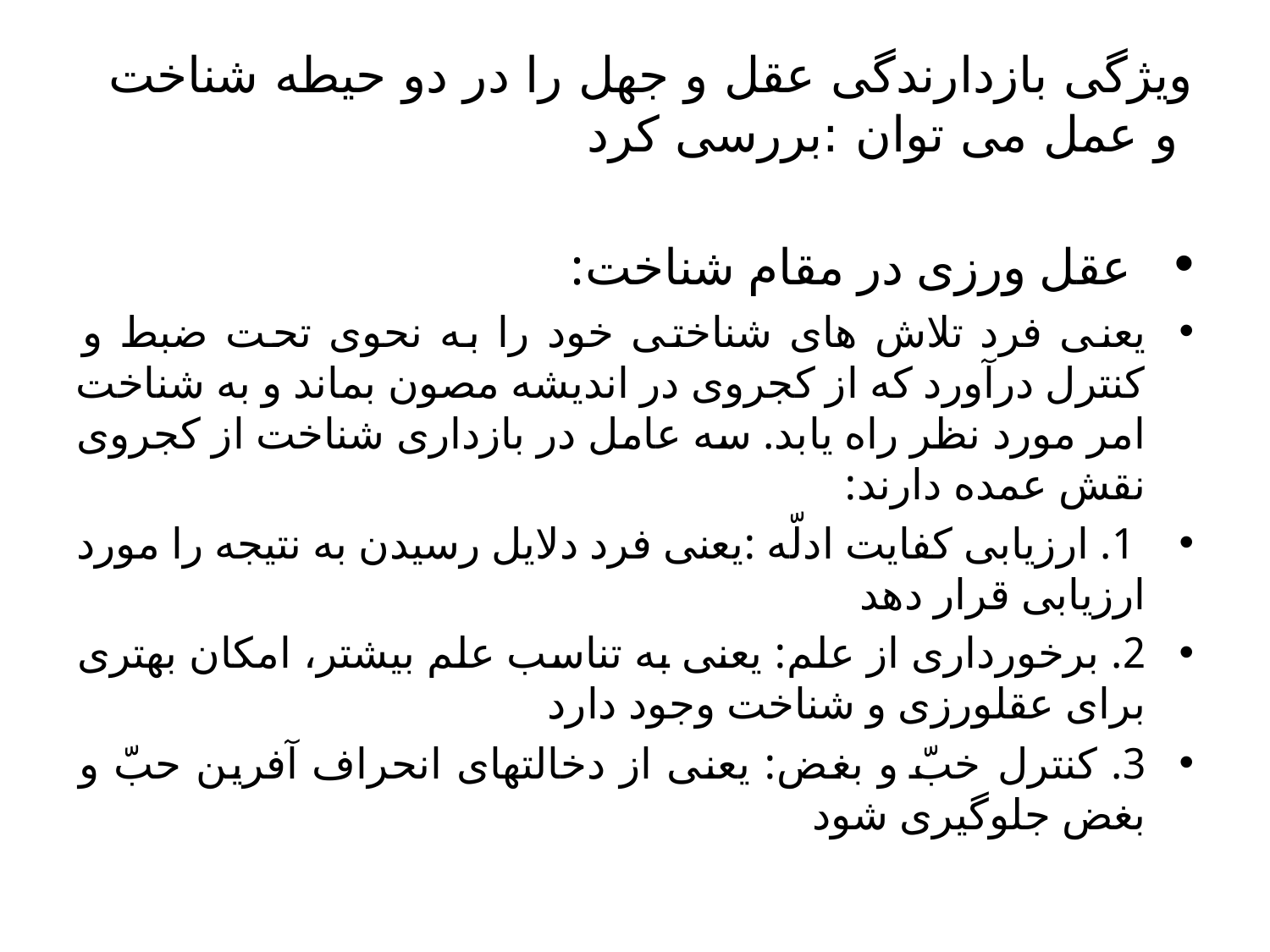

# ویژگی بازدارندگی عقل و جهل را در دو حیطه شناخت و عمل می توان :بررسی کرد
 عقل ورزی در مقام شناخت:
یعنی فرد تلاش های شناختی خود را به نحوی تحت ضبط و کنترل درآورد که از کجروی در اندیشه مصون بماند و به شناخت امر مورد نظر راه یابد. سه عامل در بازداری شناخت از کجروی نقش عمده دارند:
 1. ارزیابی کفایت ادلّه :یعنی فرد دلایل رسیدن به نتیجه را مورد ارزیابی قرار دهد
2. برخورداری از علم: یعنی به تناسب علم بیشتر، امکان بهتری برای عقلورزی و شناخت وجود دارد
3. کنترل خبّ و بغض: یعنی از دخالتهای انحراف آفرین حبّ و بغض جلوگیری شود